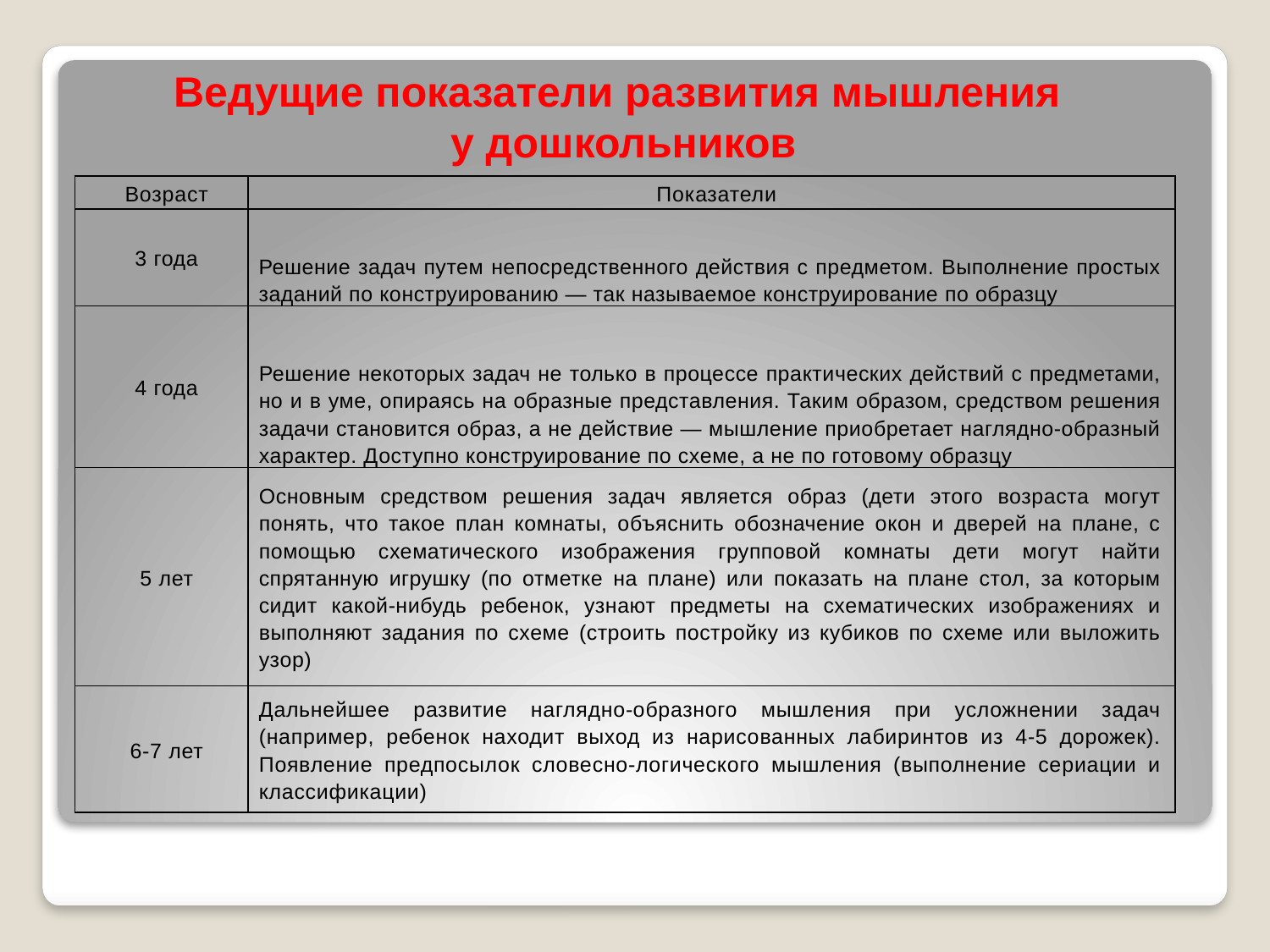

# Ведущие показатели развития мышления у дошкольников
| Возраст | Показатели |
| --- | --- |
| 3 года | Решение задач путем непосредственного действия с предметом. Выполнение простых заданий по конструированию — так называемое конструирование по образцу |
| 4 года | Решение некоторых задач не только в процессе практических действий с предметами, но и в уме, опираясь на образные представления. Таким образом, средством решения задачи становится образ, а не действие — мышление приобретает наглядно-образный характер. Доступно конструирование по схеме, а не по готовому образцу |
| 5 лет | Основным средством решения задач является образ (дети этого возраста могут понять, что такое план комнаты, объяснить обозначение окон и дверей на плане, с помощью схематического изображения групповой комнаты дети могут найти спрятанную игрушку (по отметке на плане) или показать на плане стол, за которым сидит какой-нибудь ребенок, узнают предметы на схематических изображениях и выполняют задания по схеме (строить постройку из кубиков по схеме или выложить узор) |
| 6-7 лет | Дальнейшее развитие наглядно-образного мышления при усложнении задач (например, ребенок находит выход из нарисованных лабиринтов из 4-5 дорожек). Появление предпосылок словесно-логического мышления (выполнение сериации и классификации) |